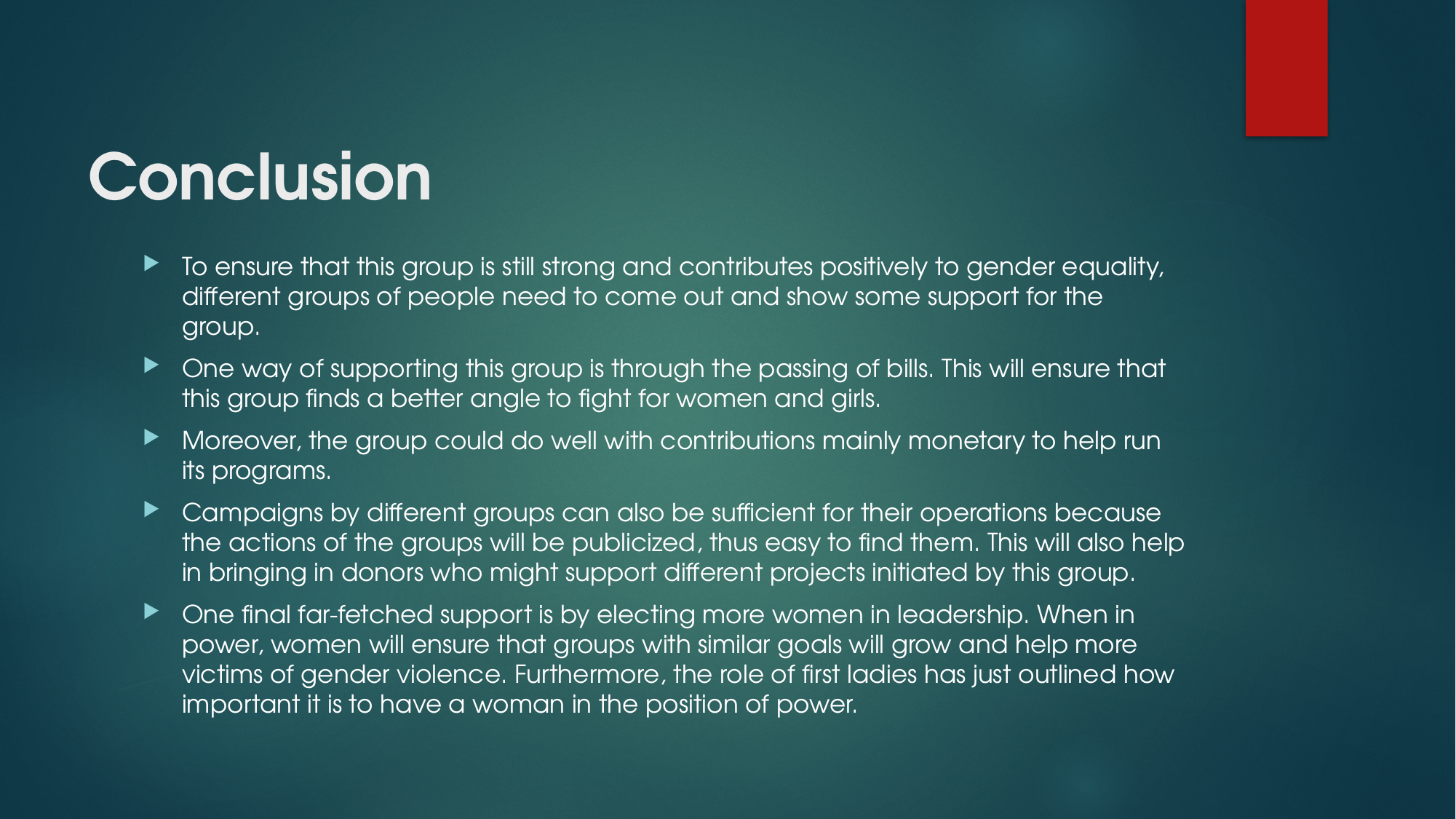

# Conclusion
To ensure that this group is still strong and contributes positively to gender equality, different groups of people need to come out and show some support for the group.
One way of supporting this group is through the passing of bills. This will ensure that this group finds a better angle to fight for women and girls.
Moreover, the group could do well with contributions mainly monetary to help run its programs.
Campaigns by different groups can also be sufficient for their operations because the actions of the groups will be publicized, thus easy to find them. This will also help in bringing in donors who might support different projects initiated by this group.
One final far-fetched support is by electing more women in leadership. When in power, women will ensure that groups with similar goals will grow and help more victims of gender violence. Furthermore, the role of first ladies has just outlined how important it is to have a woman in the position of power.